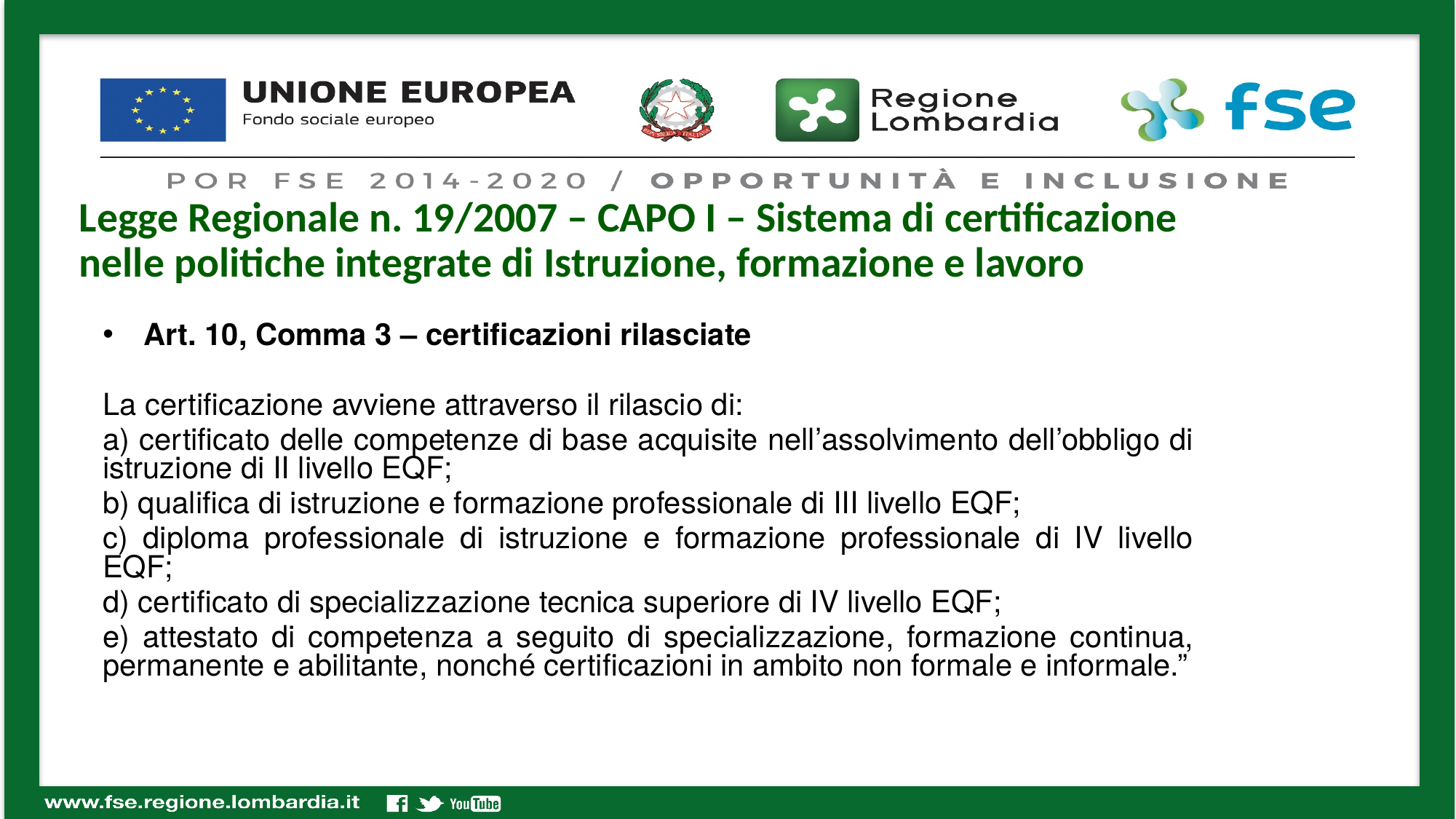

Legge Regionale n. 19/2007 – CAPO I – Sistema di certificazione nelle politiche integrate di Istruzione, formazione e lavoro
Art. 10, Comma 3 – certificazioni rilasciate

La certificazione avviene attraverso il rilascio di:
a) certificato delle competenze di base acquisite nell’assolvimento dell’obbligo di istruzione di II livello EQF;
b) qualifica di istruzione e formazione professionale di III livello EQF;
c) diploma professionale di istruzione e formazione professionale di IV livello EQF;
d) certificato di specializzazione tecnica superiore di IV livello EQF;
e) attestato di competenza a seguito di specializzazione, formazione continua, permanente e abilitante, nonché certificazioni in ambito non formale e informale.”